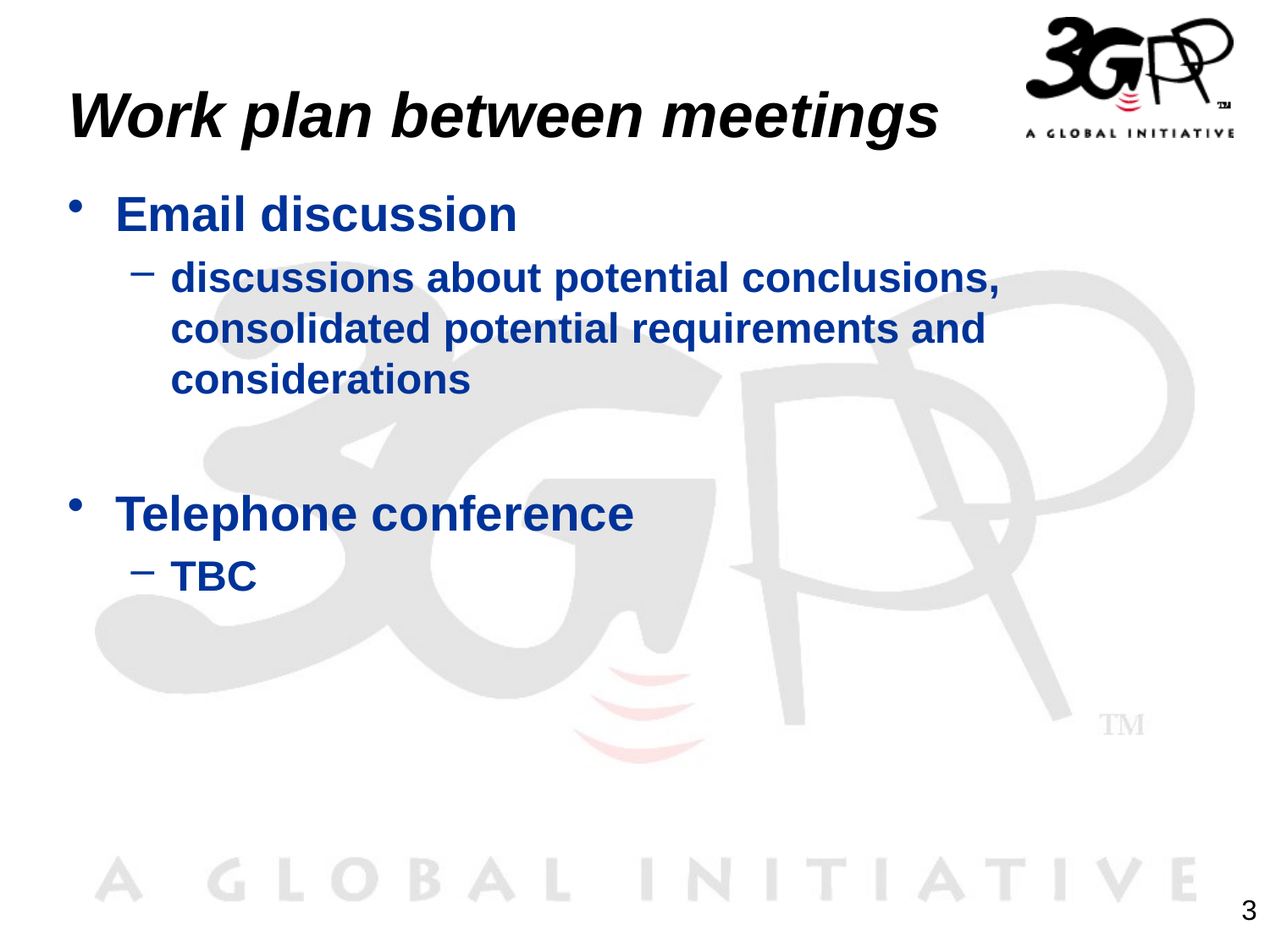

# Work plan between meetings
Email discussion
discussions about potential conclusions, consolidated potential requirements and considerations

Telephone conference
TBC

3